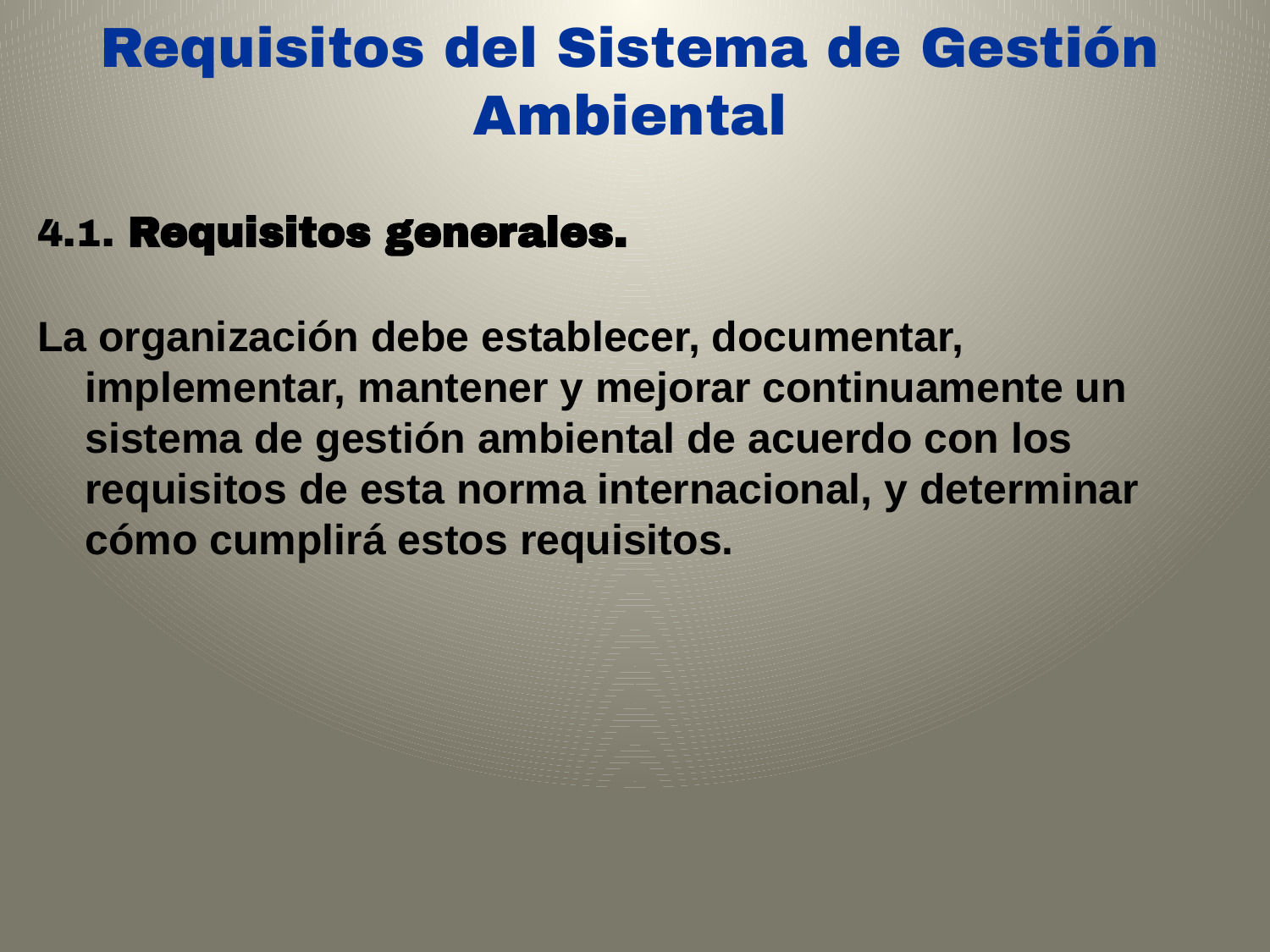

Requisitos del Sistema de Gestión Ambiental

4.1. Requisitos generales.

La organización debe establecer, documentar, implementar, mantener y mejorar continuamente un sistema de gestión ambiental de acuerdo con los requisitos de esta norma internacional, y determinar cómo cumplirá estos requisitos.